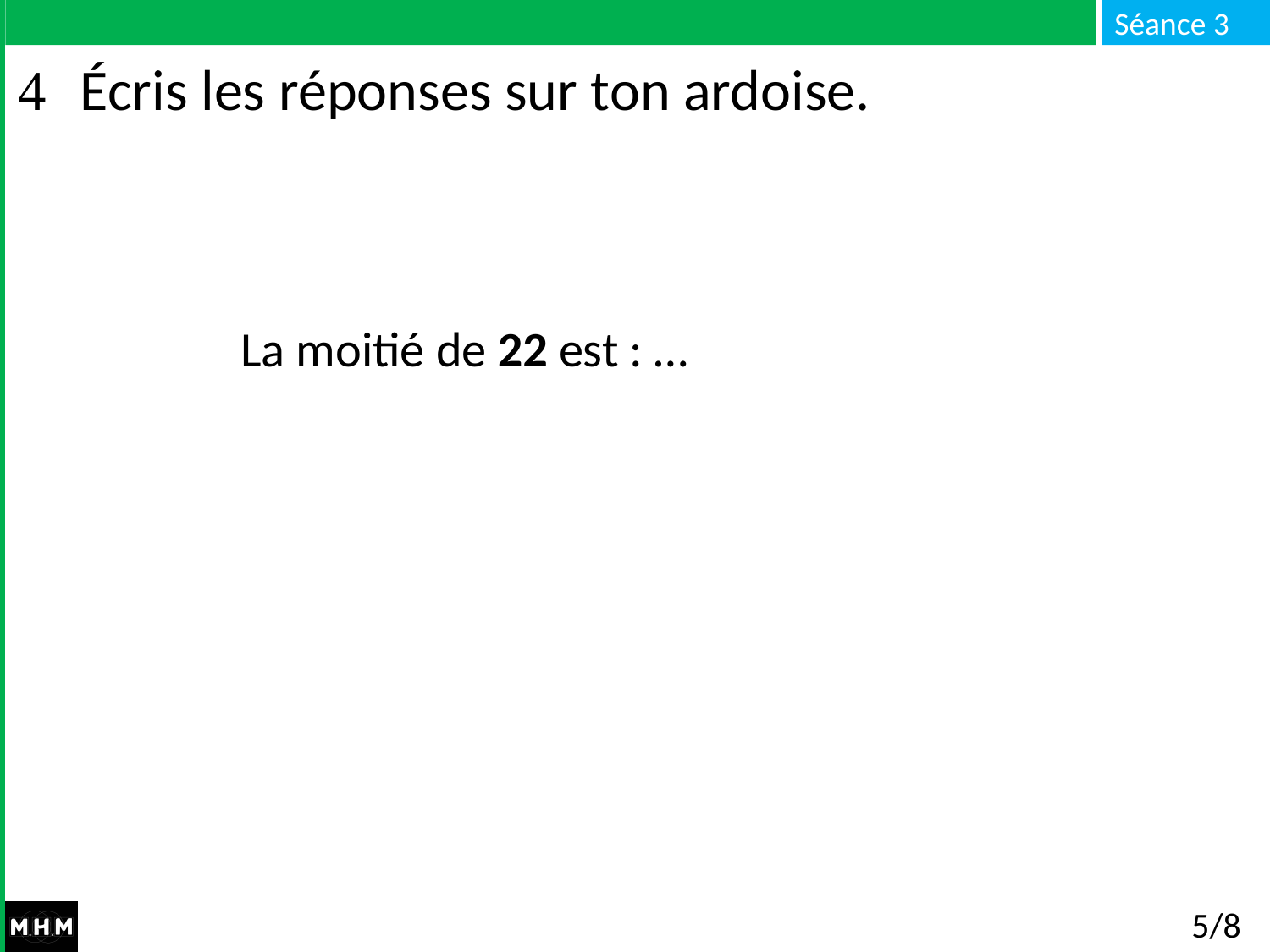

# Écris les réponses sur ton ardoise.
La moitié de 22 est : …

5/8